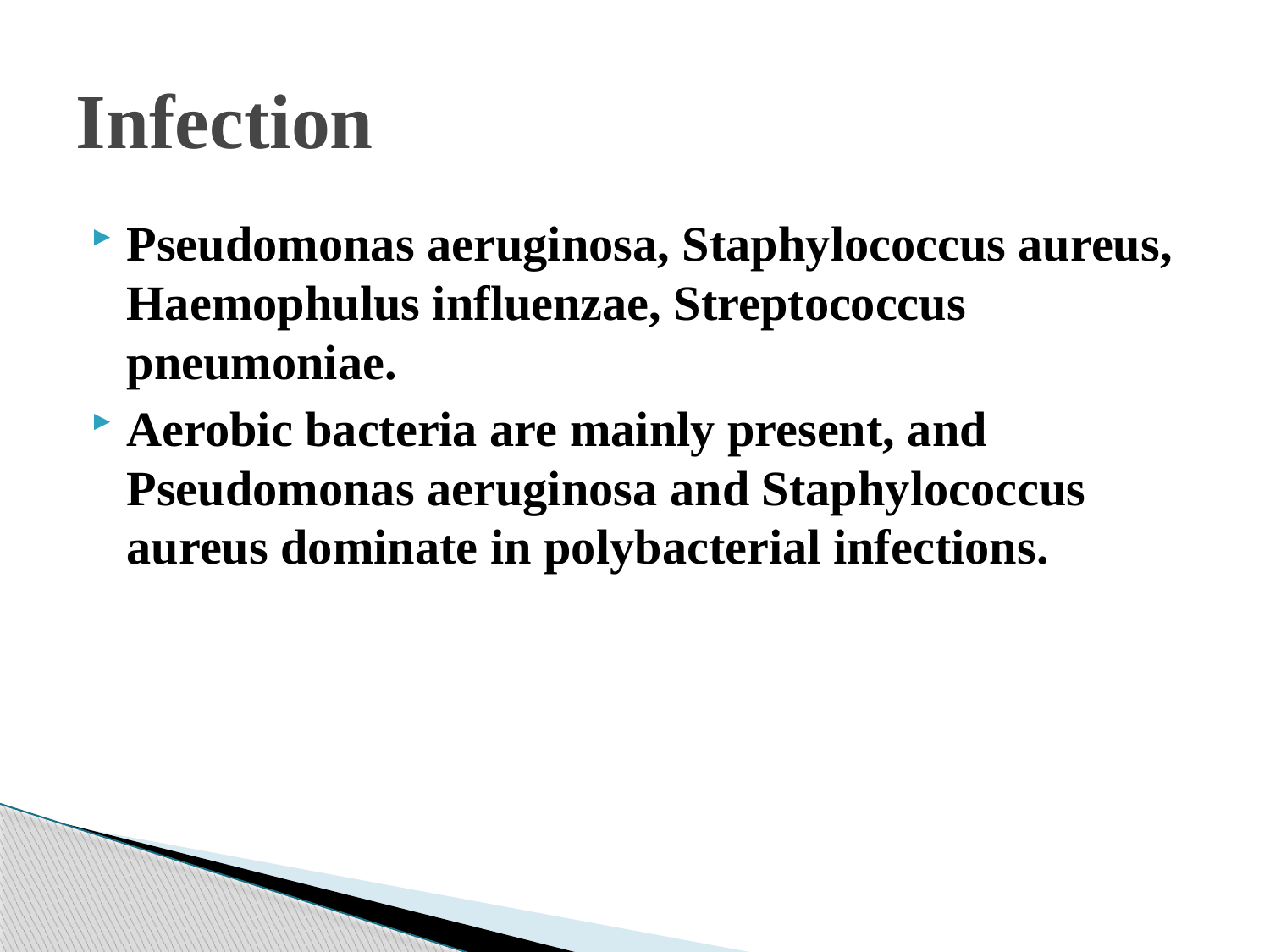

# Infection
Pseudomonas aeruginosa, Staphylococcus aureus, Haemophulus influenzae, Streptococcus pneumoniae.
Aerobic bacteria are mainly present, and Pseudomonas aeruginosa and Staphylococcus aureus dominate in polybacterial infections.